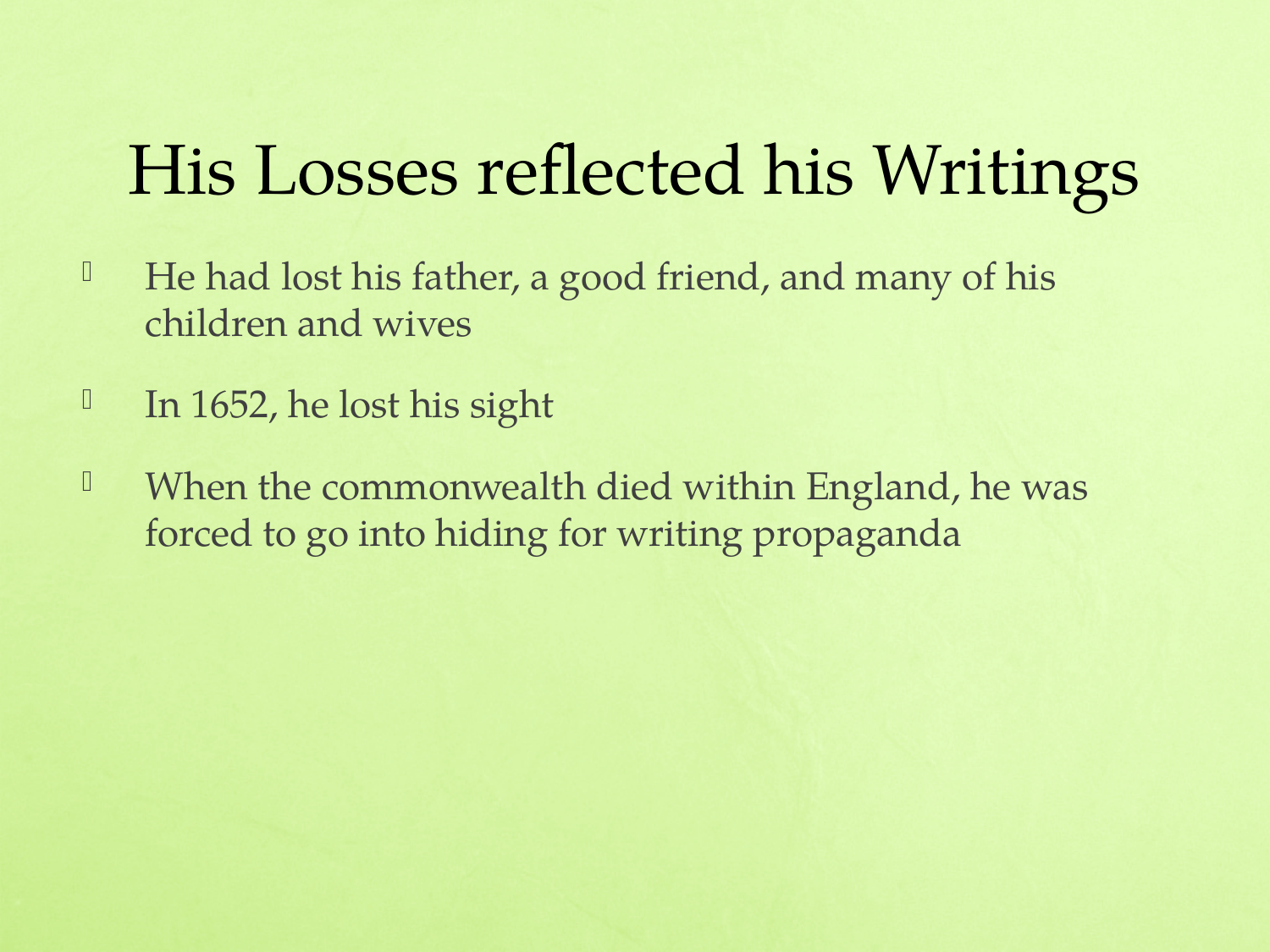

# His Losses reflected his Writings
He had lost his father, a good friend, and many of his children and wives
In 1652, he lost his sight
When the commonwealth died within England, he was forced to go into hiding for writing propaganda